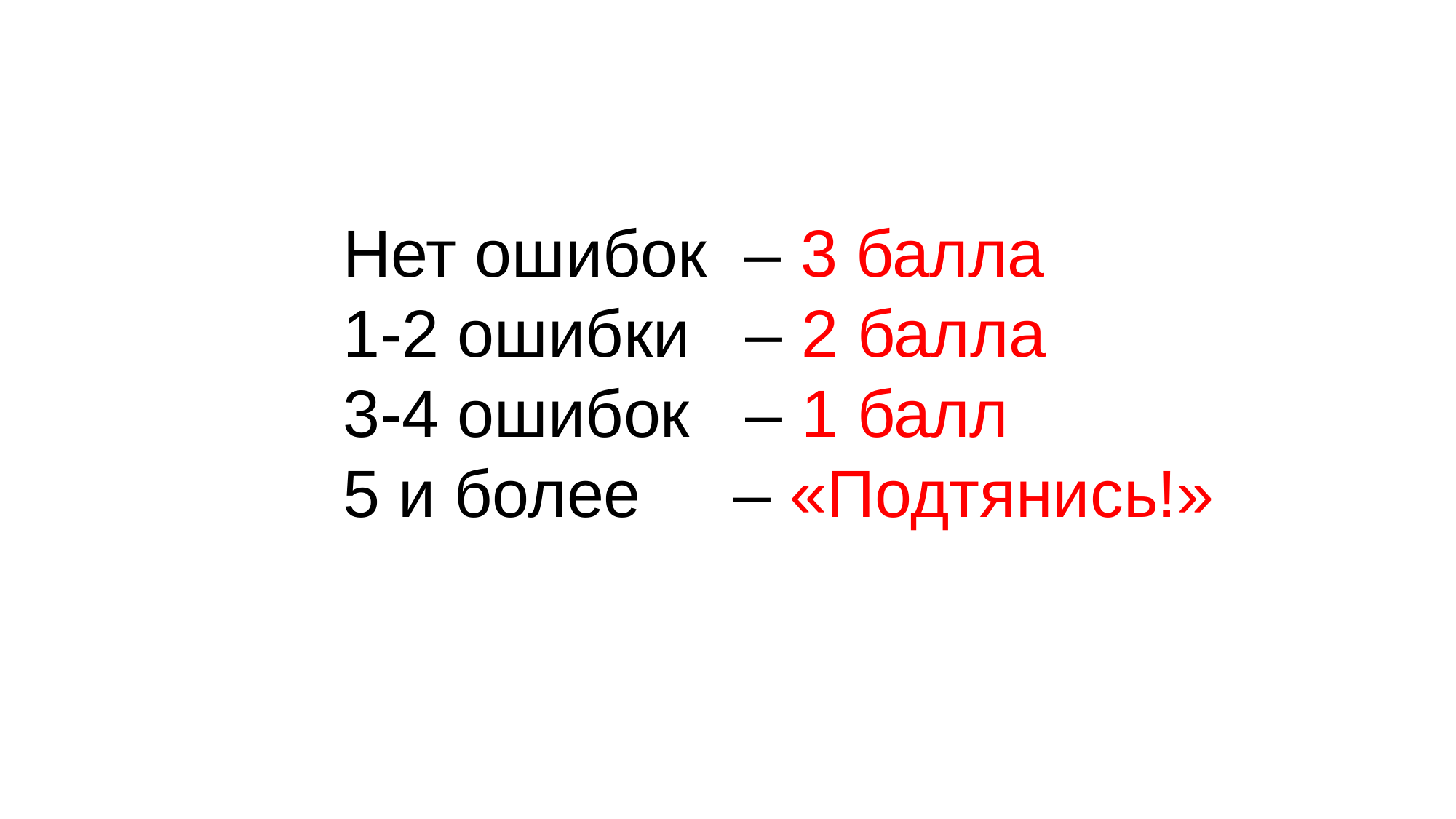

Нет ошибок  – 3 балла
1-2 ошибки   – 2 балла
3-4 ошибок   – 1 балл
5 и более     – «Подтянись!»